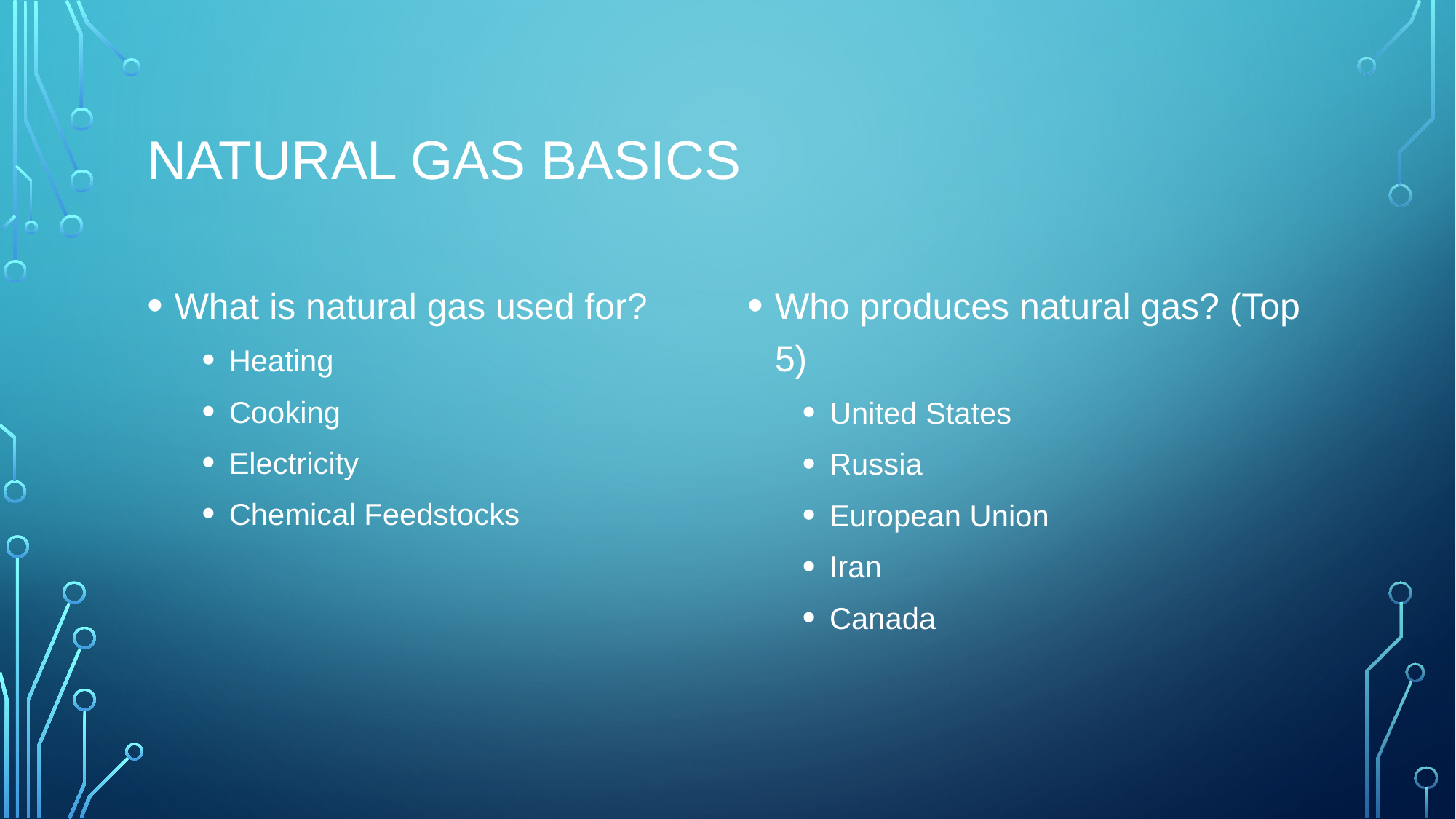

# Natural Gas Basics
What is natural gas used for?
Heating
Cooking
Electricity
Chemical Feedstocks

Who produces natural gas? (Top 5)
United States
Russia
European Union
Iran
Canada